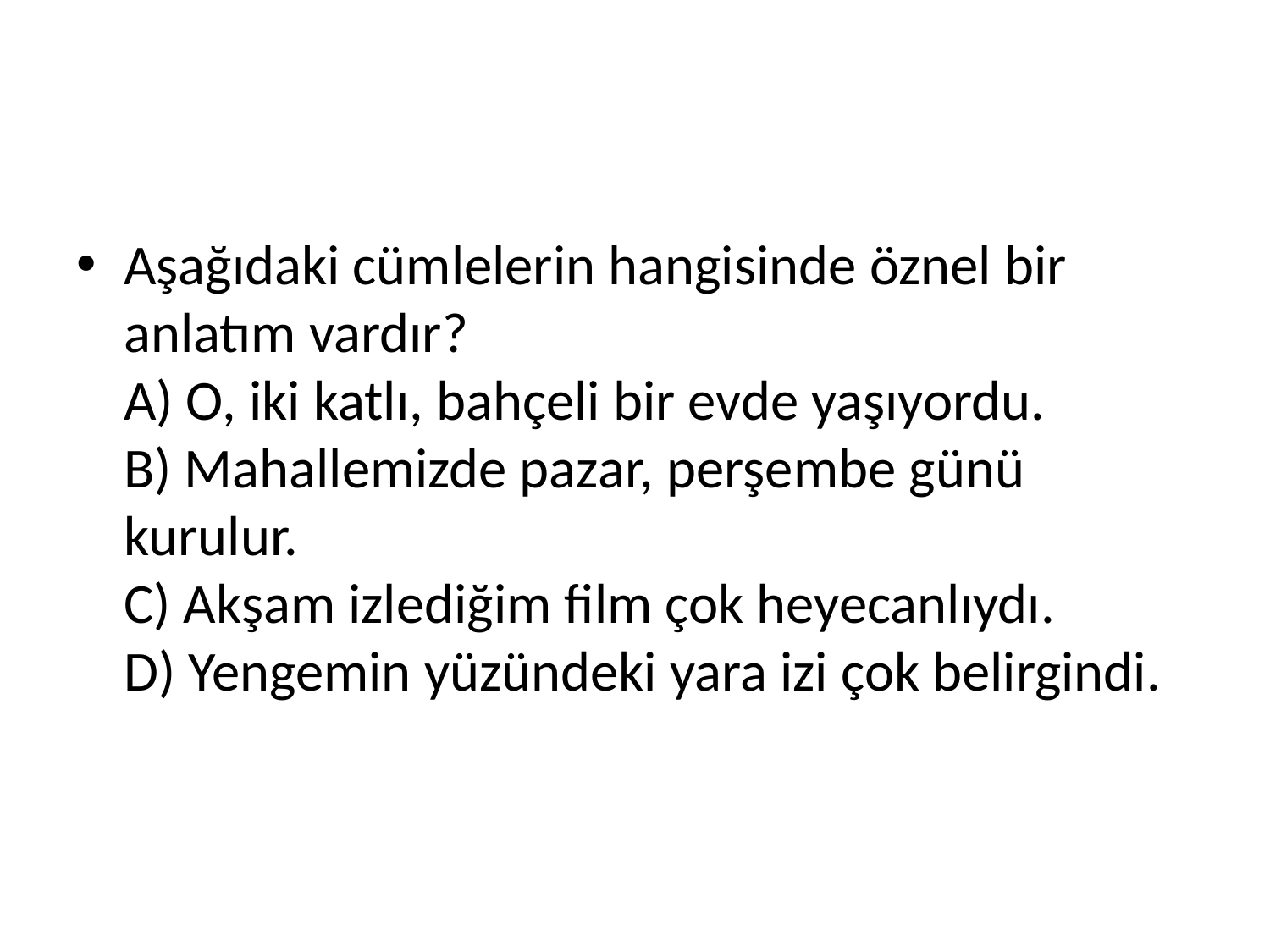

#
Aşağıdaki cümlelerin hangisinde öznel bir anlatım vardır?
A) O, iki katlı, bahçeli bir evde yaşıyordu.
B) Mahallemizde pazar, perşembe günü kurulur.
C) Akşam izlediğim film çok heyecanlıydı.
D) Yengemin yüzündeki yara izi çok belirgindi.